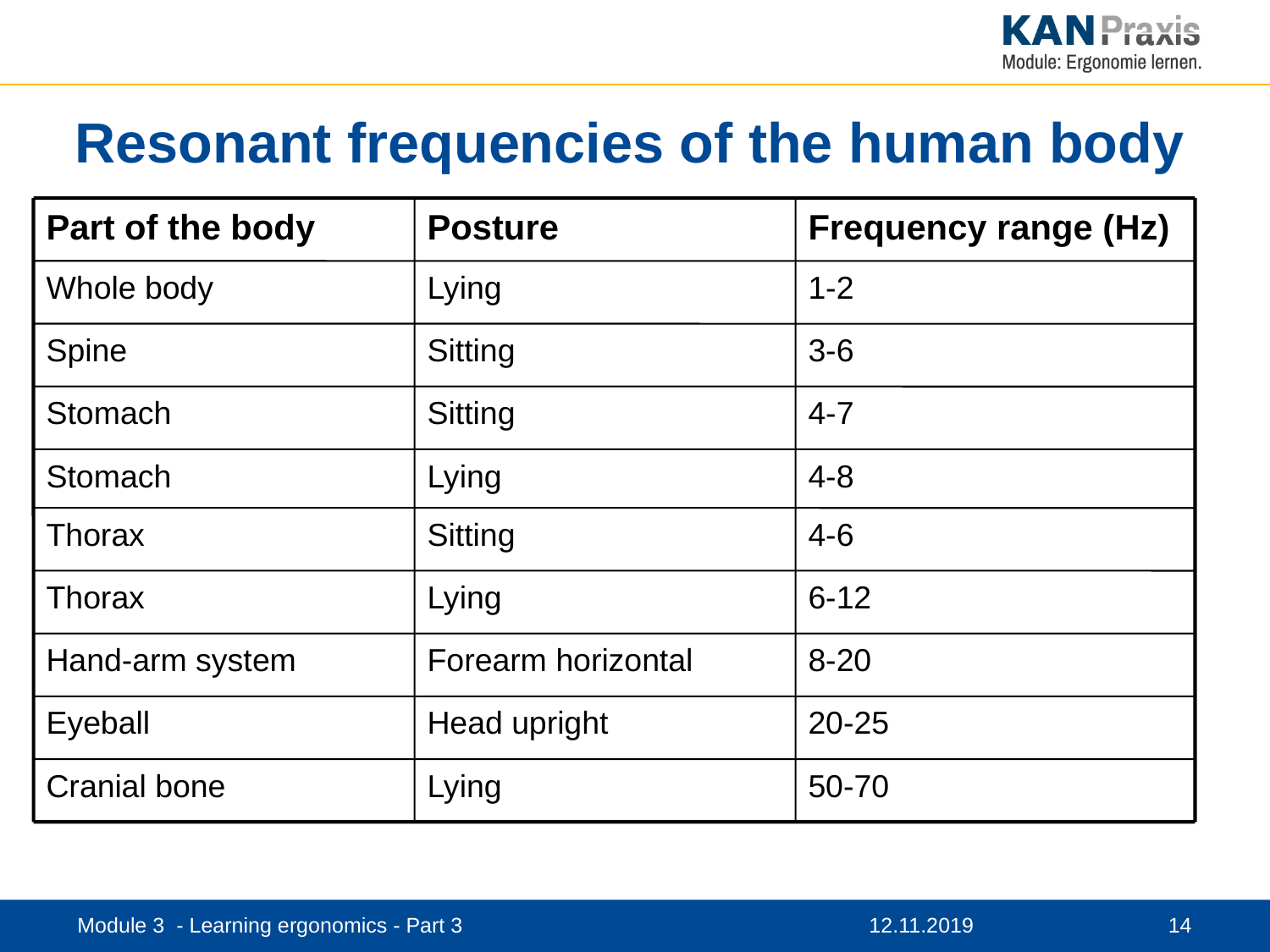

# Resonant frequencies of the human body
Part of the body

Posture

Frequency range (Hz)

Whole body

Lying
1-2
Spine

Sitting
3-6
Stomach

Sitting
4-7
Stomach

Lying
4-8
Thorax

Sitting
4-6
Thorax

Lying
6-12
Hand-arm system

Forearm horizontal
8-20
Eyeball

Head upright
20-25
Cranial bone

Lying
50-70

Module 3  - Learning ergonomics - Part 3
12.11.2019
14